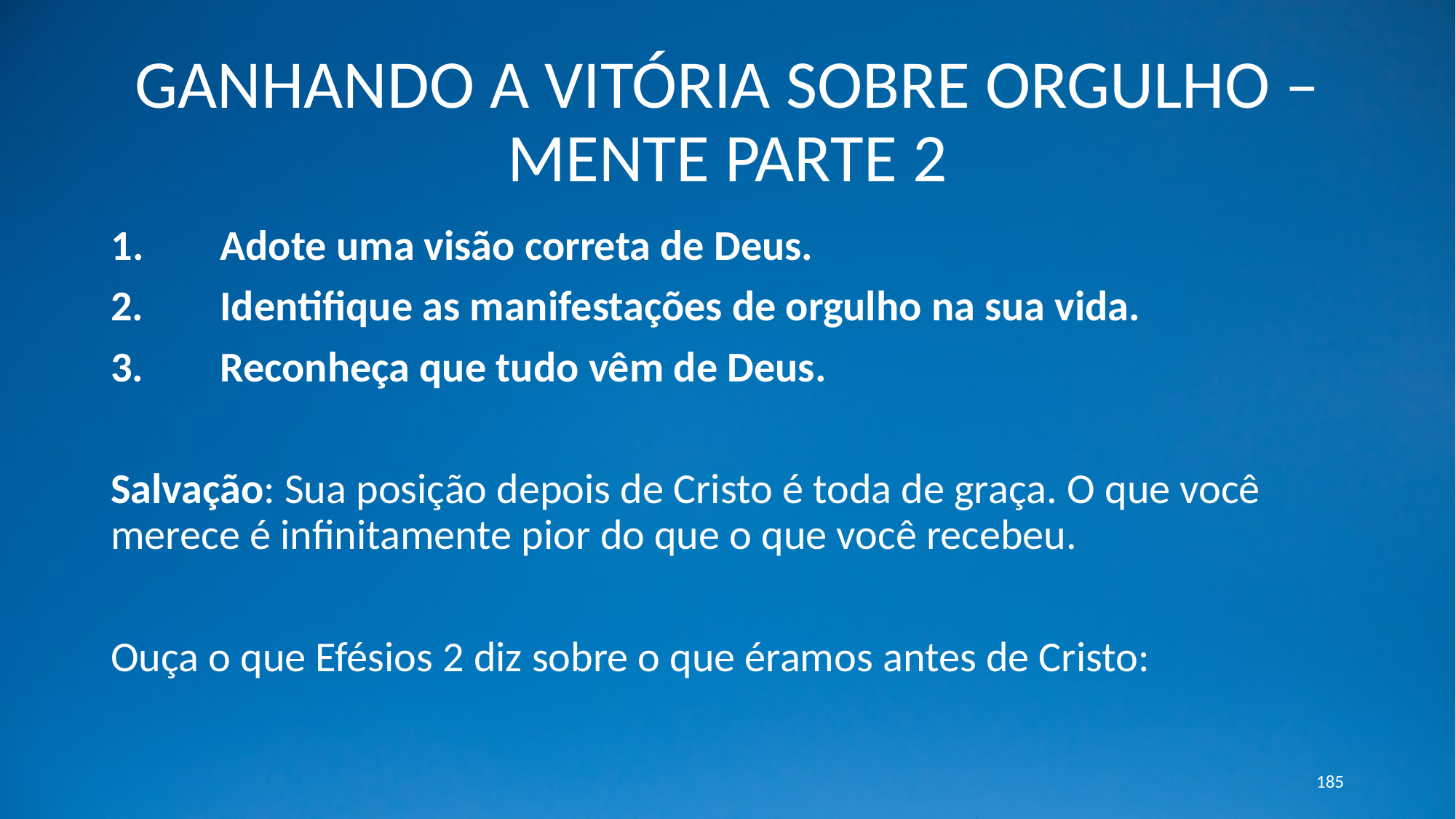

# GANHANDO A VITÓRIA SOBRE ORGULHO – MENTE PARTE 2
Adote uma visão correta de Deus.
2.	Identifique as manifestações de orgulho na sua vida.
3.	Reconheça que tudo vêm de Deus.

Salvação: Sua posição depois de Cristo é toda de graça. O que você merece é infinitamente pior do que o que você recebeu.

Ouça o que Efésios 2 diz sobre o que éramos antes de Cristo:

185